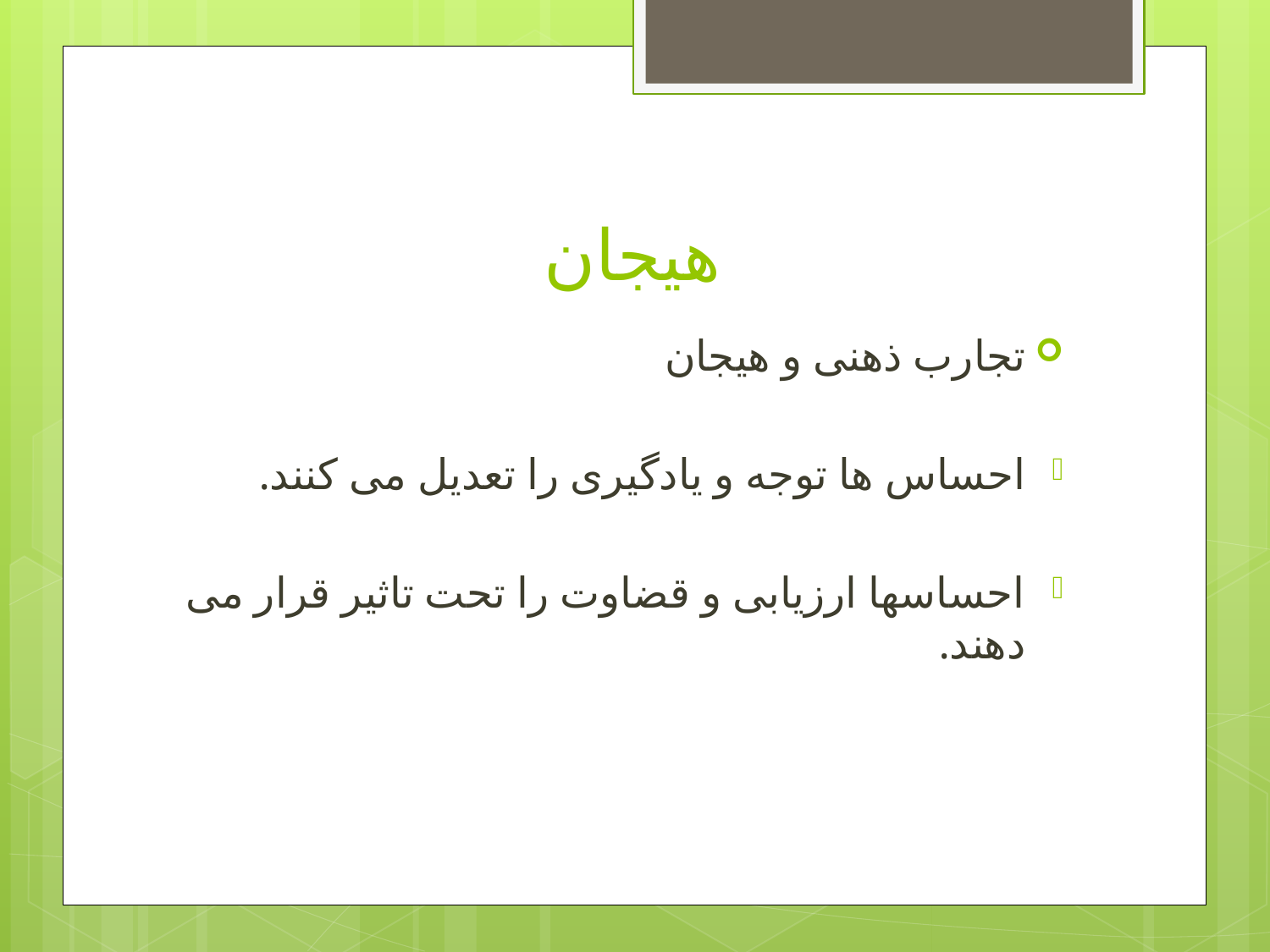

# هیجان
تجارب ذهنی و هیجان

احساس ها توجه و یادگیری را تعدیل می کنند.

احساسها ارزیابی و قضاوت را تحت تاثیر قرار می دهند.